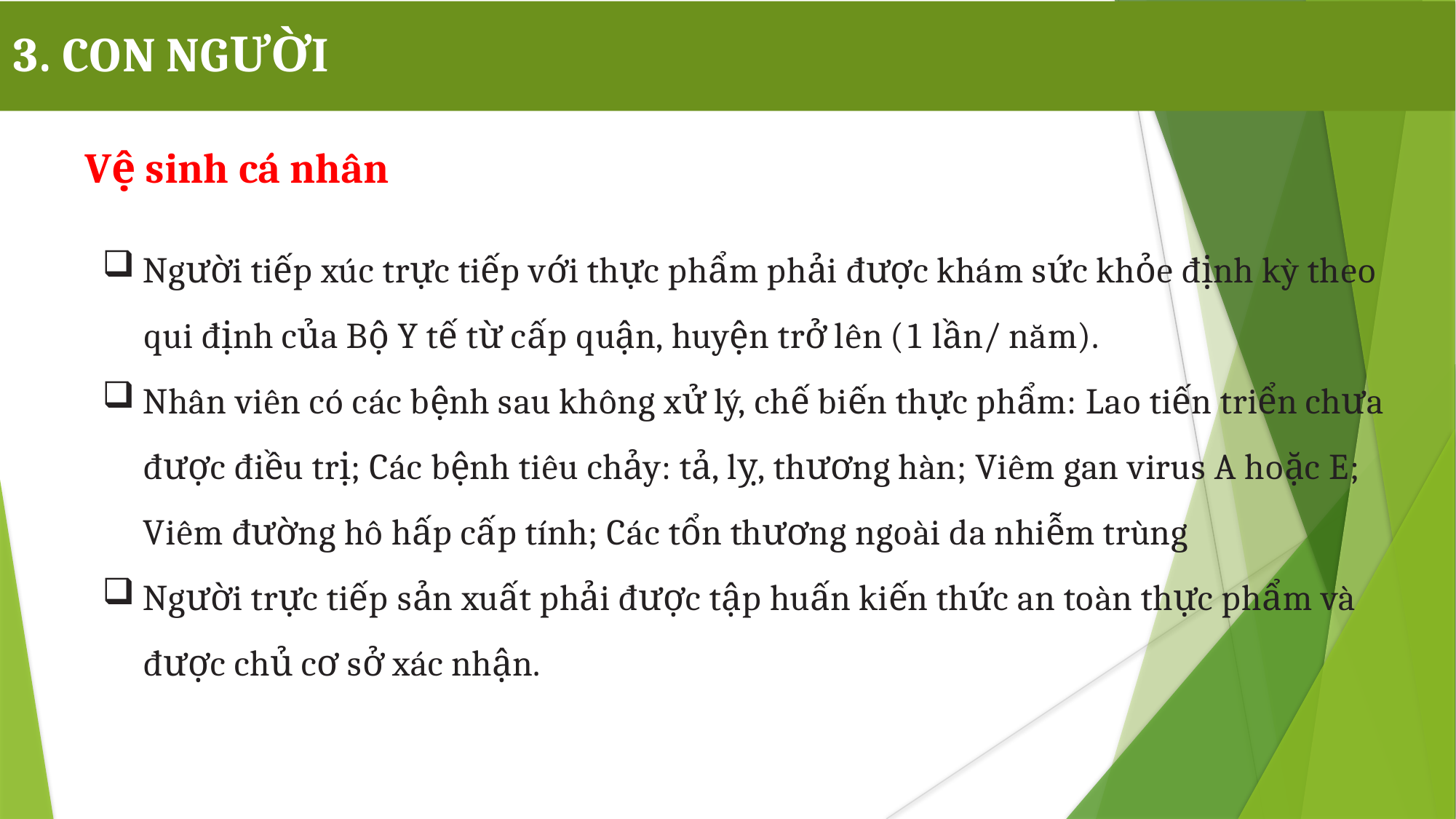

3. CON NGƯỜI
Vệ sinh cá nhân
Người tiếp xúc trực tiếp với thực phẩm phải được khám sức khỏe định kỳ theo qui định của Bộ Y tế từ cấp quận, huyện trở lên (1 lần/ năm).
Nhân viên có các bệnh sau không xử lý, chế biến thực phẩm: Lao tiến triển chưa được điều trị; Các bệnh tiêu chảy: tả, lỵ, thương hàn; Viêm gan virus A hoặc E; Viêm đường hô hấp cấp tính; Các tổn thương ngoài da nhiễm trùng
Người trực tiếp sản xuất phải được tập huấn kiến thức an toàn thực phẩm và được chủ cơ sở xác nhận.